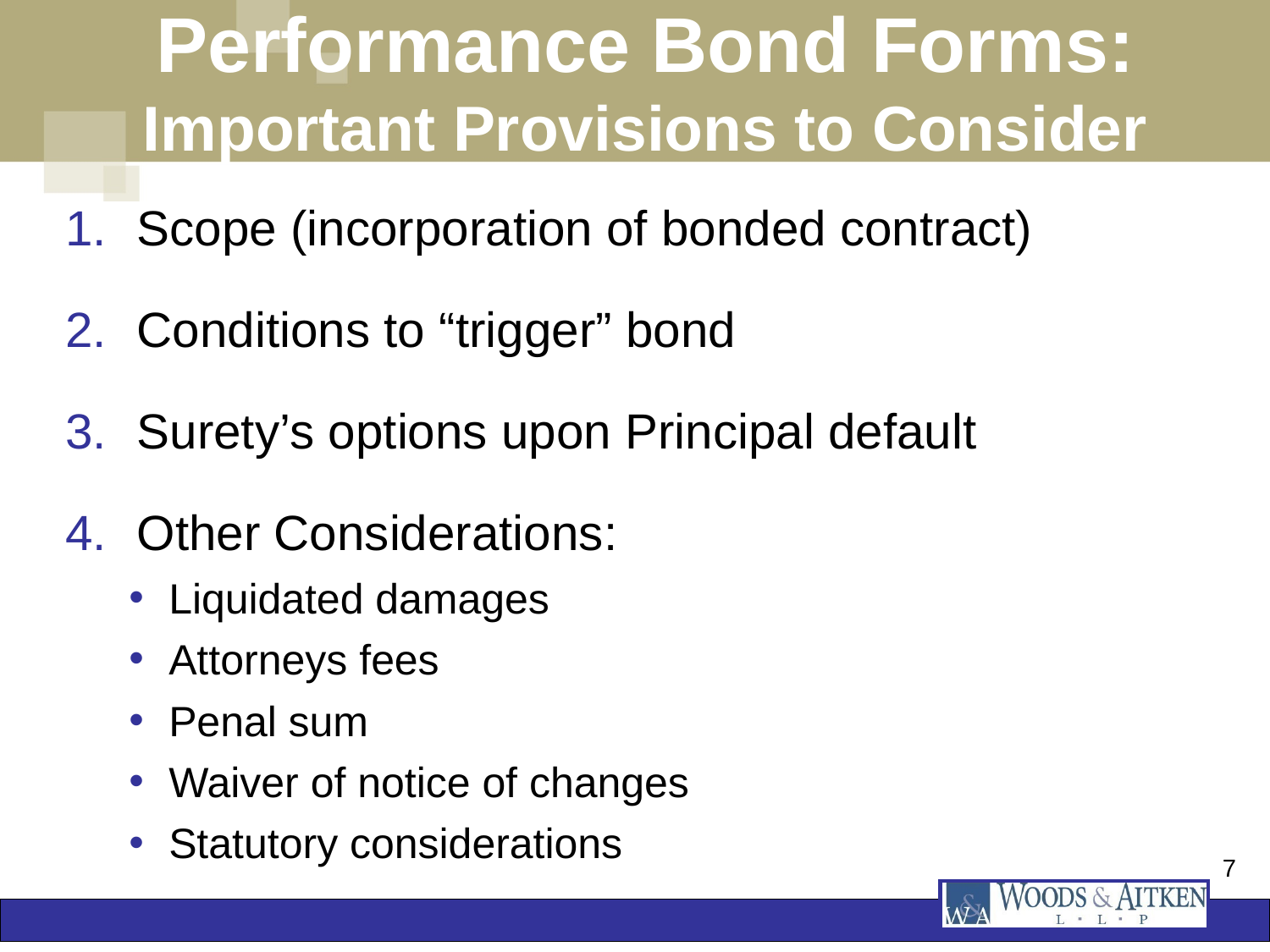

# Performance Bond Forms: Important Provisions to Consider
Scope (incorporation of bonded contract)
Conditions to “trigger” bond
Surety’s options upon Principal default
Other Considerations:
Liquidated damages
Attorneys fees
Penal sum
Waiver of notice of changes
Statutory considerations

7